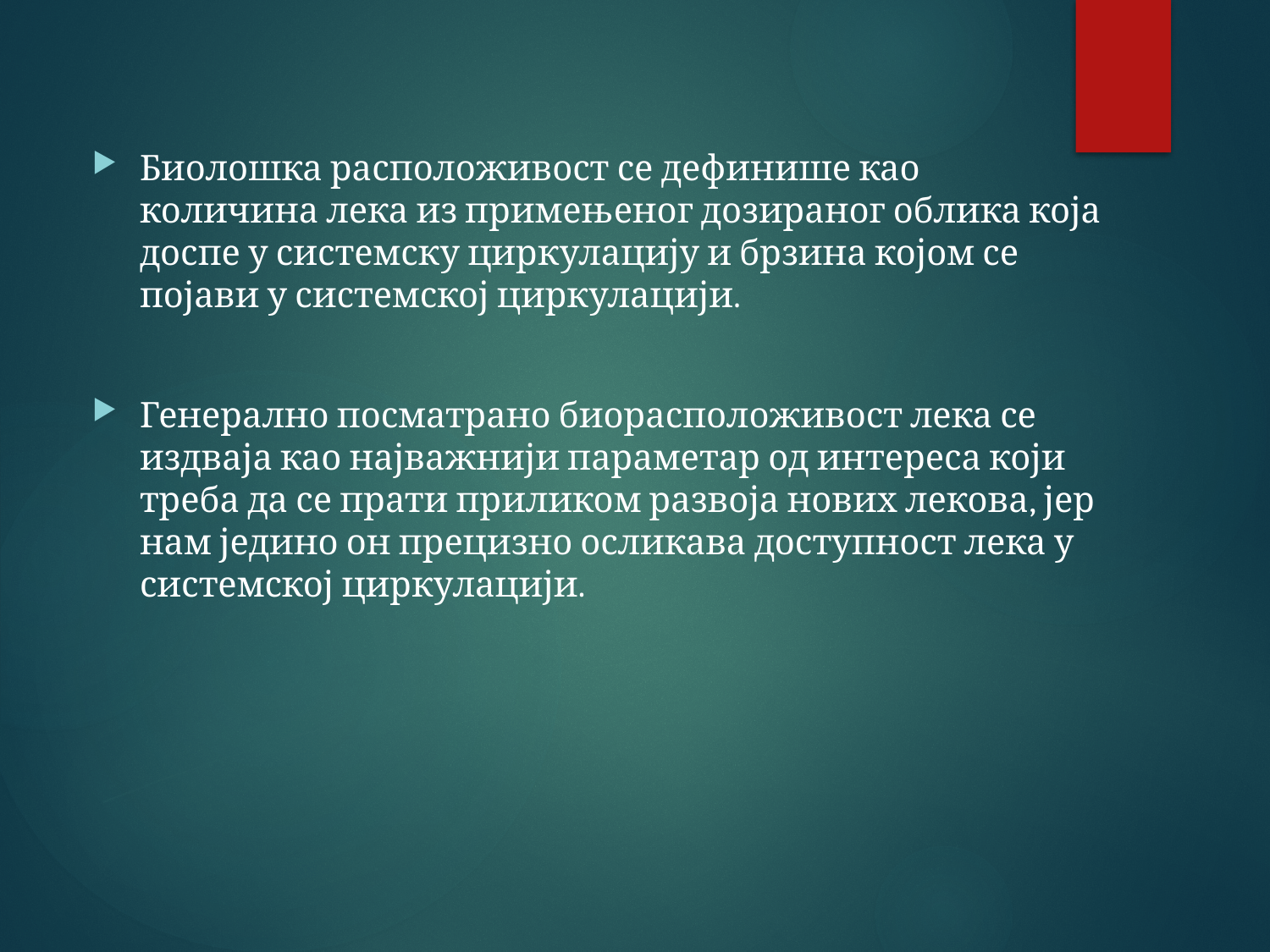

Биолошка расположивост се дефинише као количина лека из примењеног дозираног облика која доспе у системску циркулацију и брзина којом се појави у системској циркулацији.

Генерално посматрано биорасположивост лека се издваја као најважнији параметар од интереса који треба да се прати приликом развоја нових лекова, јер нам једино он прецизно осликава доступност лека у системској циркулацији.